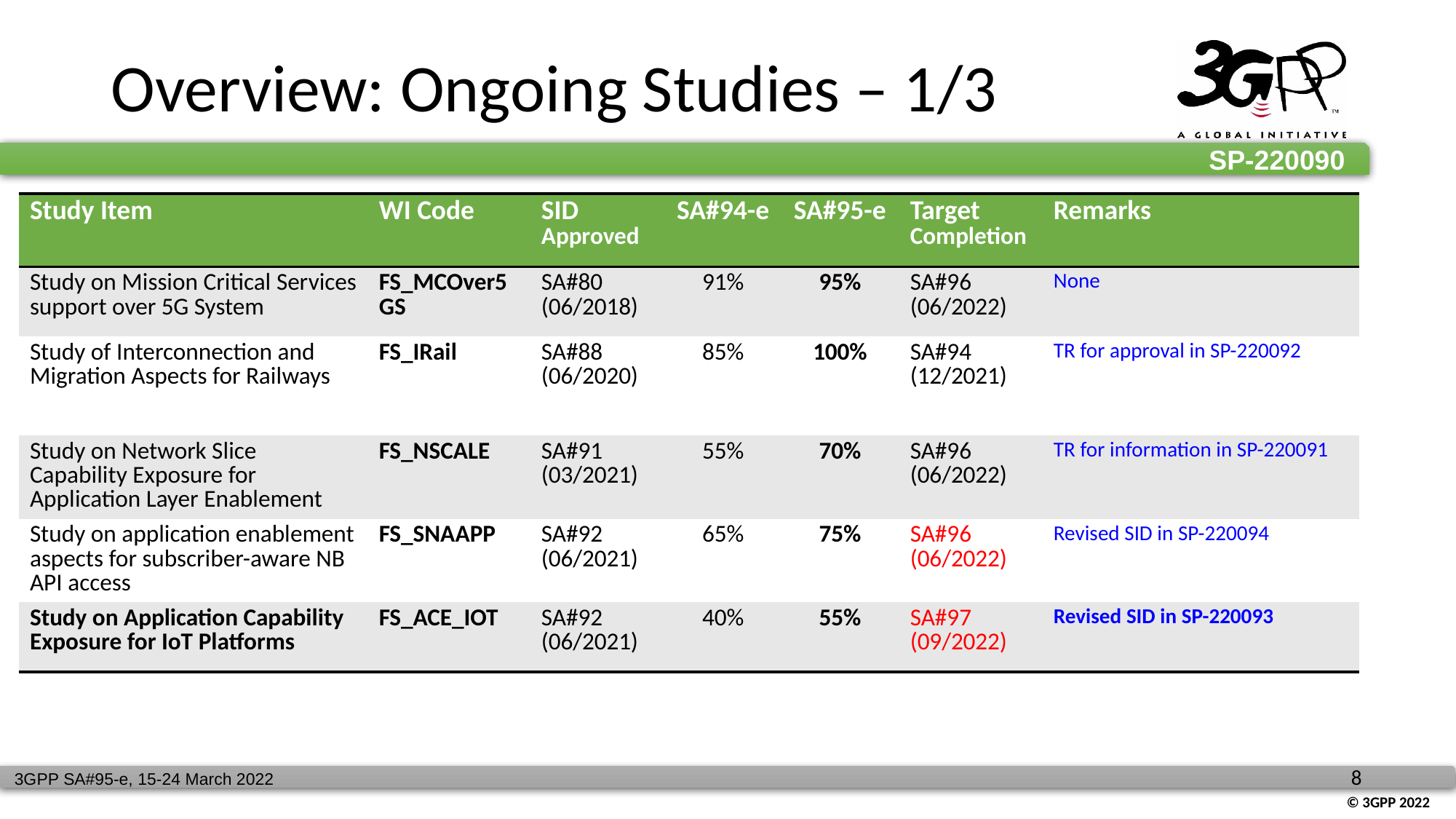

# Overview: Ongoing Studies – 1/3
| Study Item | WI Code | SID Approved | SA#94-e | SA#95-e | Target Completion | Remarks |
| --- | --- | --- | --- | --- | --- | --- |
| Study on Mission Critical Services support over 5G System | FS\_MCOver5GS | SA#80 (06/2018) | 91% | 95% | SA#96 (06/2022) | None |
| Study of Interconnection and Migration Aspects for Railways | FS\_IRail | SA#88 (06/2020) | 85% | 100% | SA#94 (12/2021) | TR for approval in SP-220092 |
| Study on Network Slice Capability Exposure for Application Layer Enablement | FS\_NSCALE | SA#91 (03/2021) | 55% | 70% | SA#96 (06/2022) | TR for information in SP-220091 |
| Study on application enablement aspects for subscriber-aware NB API access | FS\_SNAAPP | SA#92 (06/2021) | 65% | 75% | SA#96 (06/2022) | Revised SID in SP-220094 |
| Study on Application Capability Exposure for IoT Platforms | FS\_ACE\_IOT | SA#92 (06/2021) | 40% | 55% | SA#97 (09/2022) | Revised SID in SP-220093 |